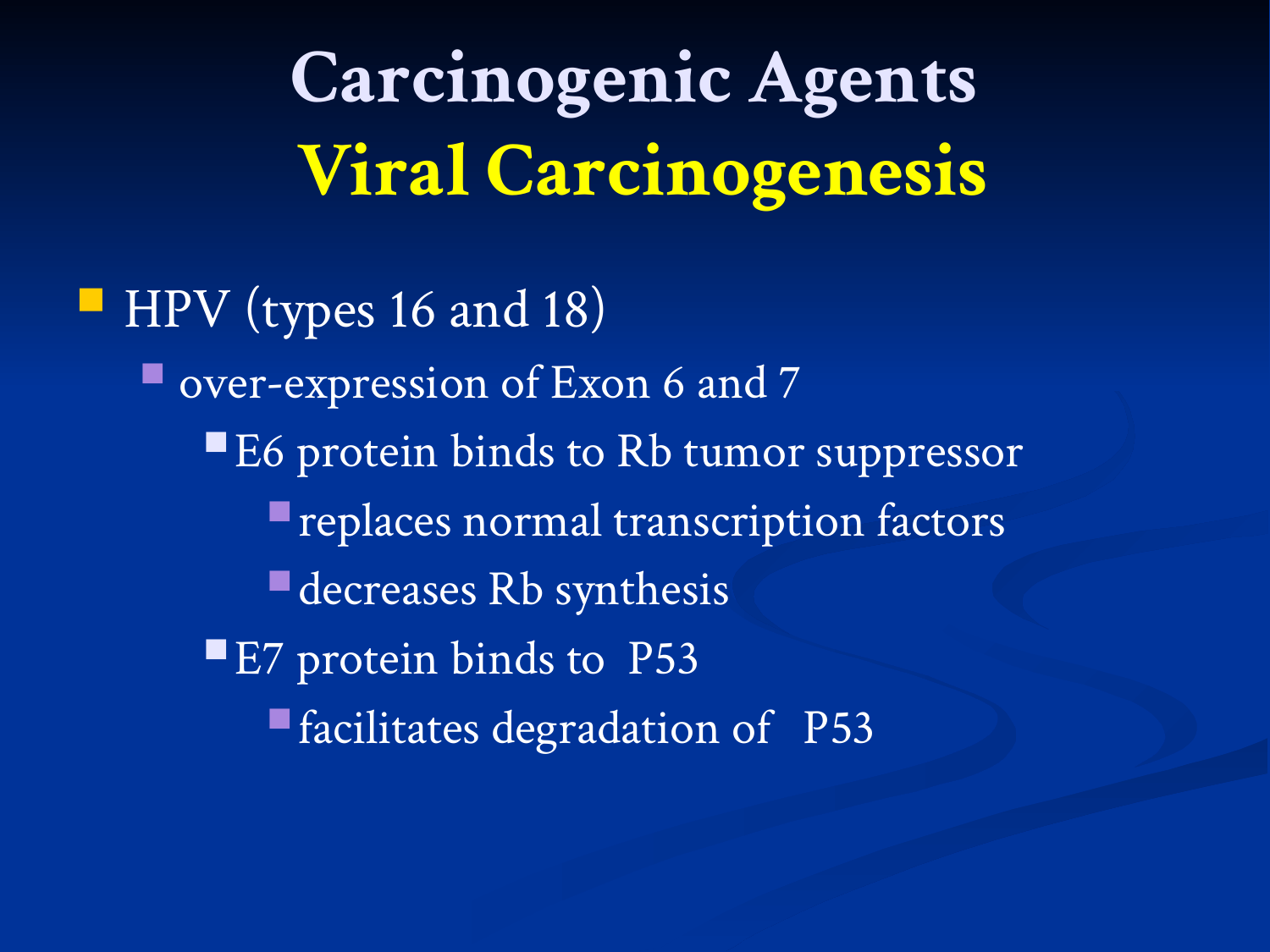

# Carcinogenic Agents Viral Carcinogenesis
HPV (types 16 and 18)
over-expression of Exon 6 and 7
E6 protein binds to Rb tumor suppressor
replaces normal transcription factors
decreases Rb synthesis
E7 protein binds to  P53
facilitates degradation of   P53